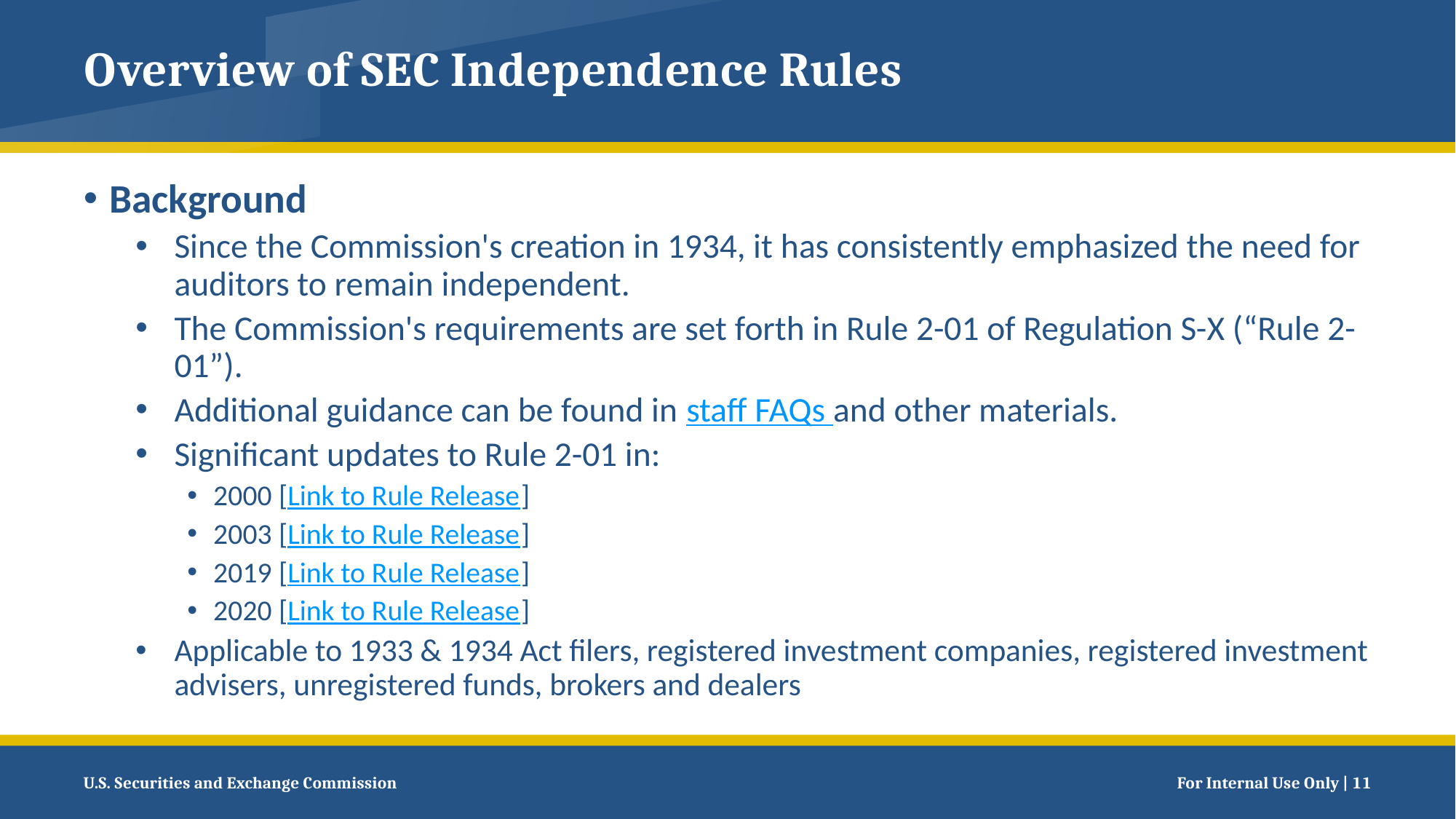

# Overview of SEC Independence Rules
Background
Since the Commission's creation in 1934, it has consistently emphasized the need for auditors to remain independent.
The Commission's requirements are set forth in Rule 2-01 of Regulation S-X (“Rule 2-01”).
Additional guidance can be found in staff FAQs and other materials.
Significant updates to Rule 2-01 in:
2000 [Link to Rule Release]
2003 [Link to Rule Release]
2019 [Link to Rule Release]
2020 [Link to Rule Release]
Applicable to 1933 & 1934 Act filers, registered investment companies, registered investment advisers, unregistered funds, brokers and dealers

11